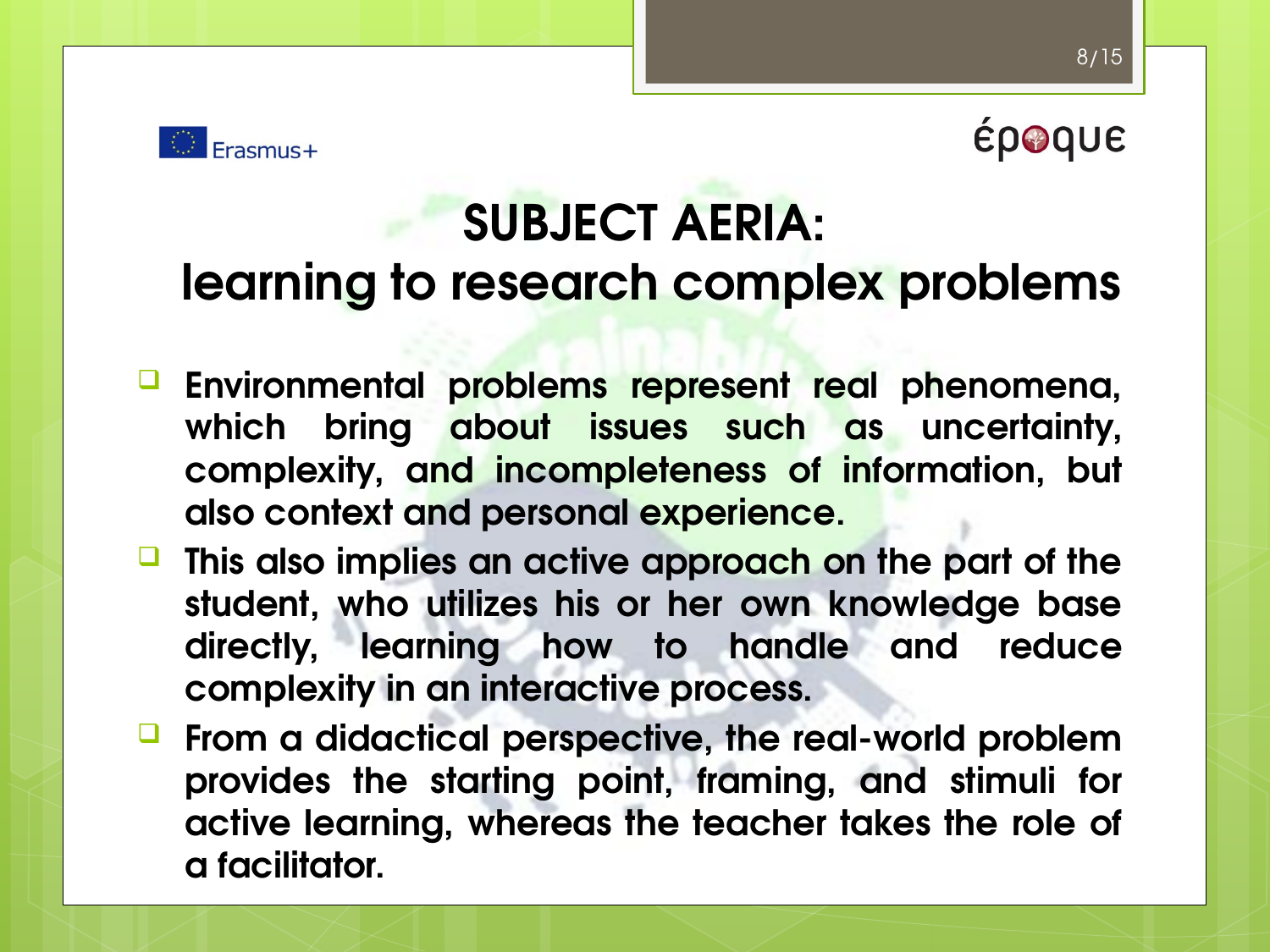

8/15
# SUBJECT AERIA: learning to research complex problems
Environmental problems represent real phenomena, which bring about issues such as uncertainty, complexity, and incompleteness of information, but also context and personal experience.
This also implies an active approach on the part of the student, who utilizes his or her own knowledge base directly, learning how to handle and reduce complexity in an interactive process.
From a didactical perspective, the real-world problem provides the starting point, framing, and stimuli for active learning, whereas the teacher takes the role of a facilitator.